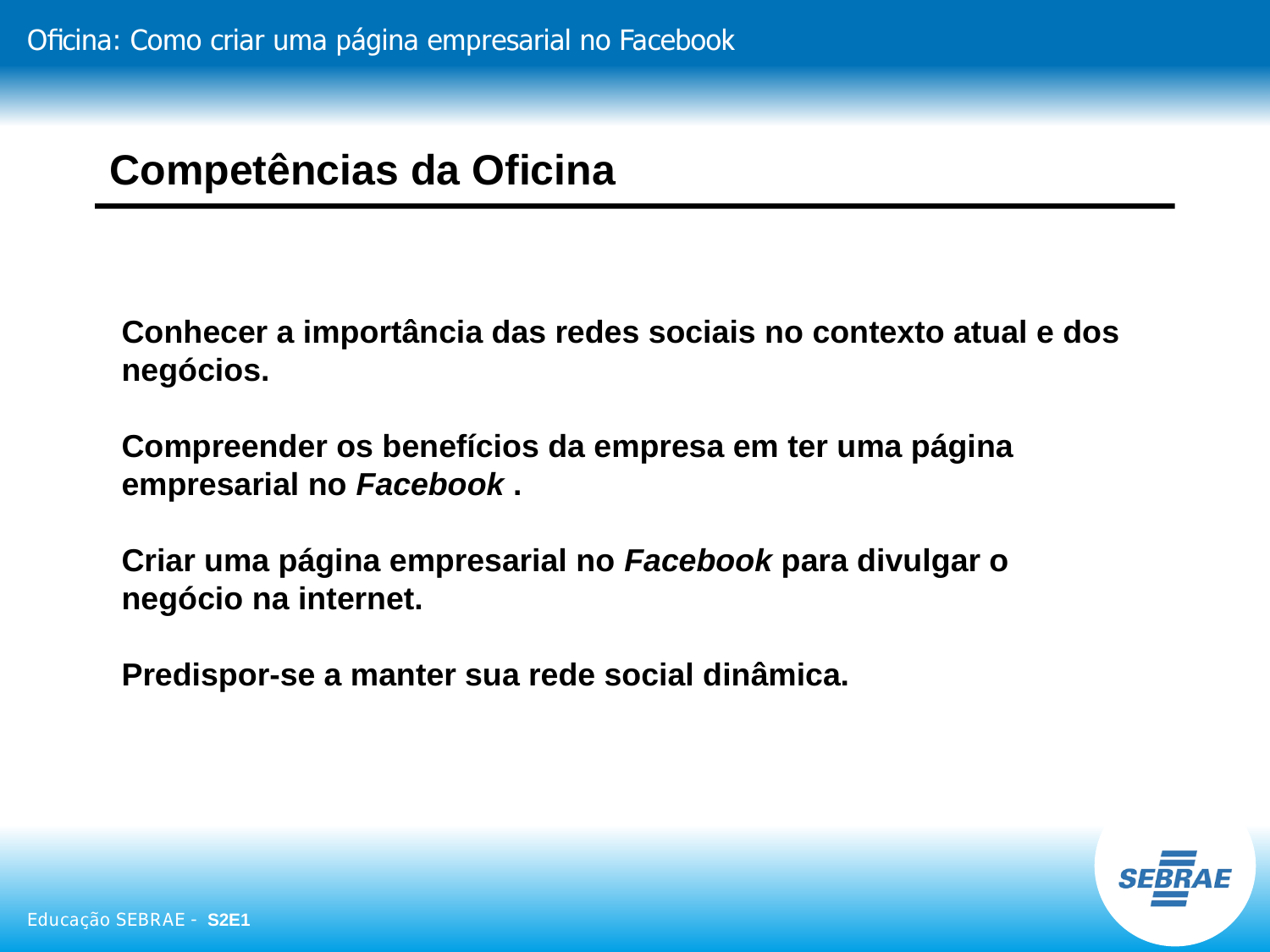

Competências da Oficina

Conhecer a importância das redes sociais no contexto atual e dos negócios.

Compreender os benefícios da empresa em ter uma página empresarial no Facebook .

Criar uma página empresarial no Facebook para divulgar o negócio na internet.

Predispor-se a manter sua rede social dinâmica.

S2E1